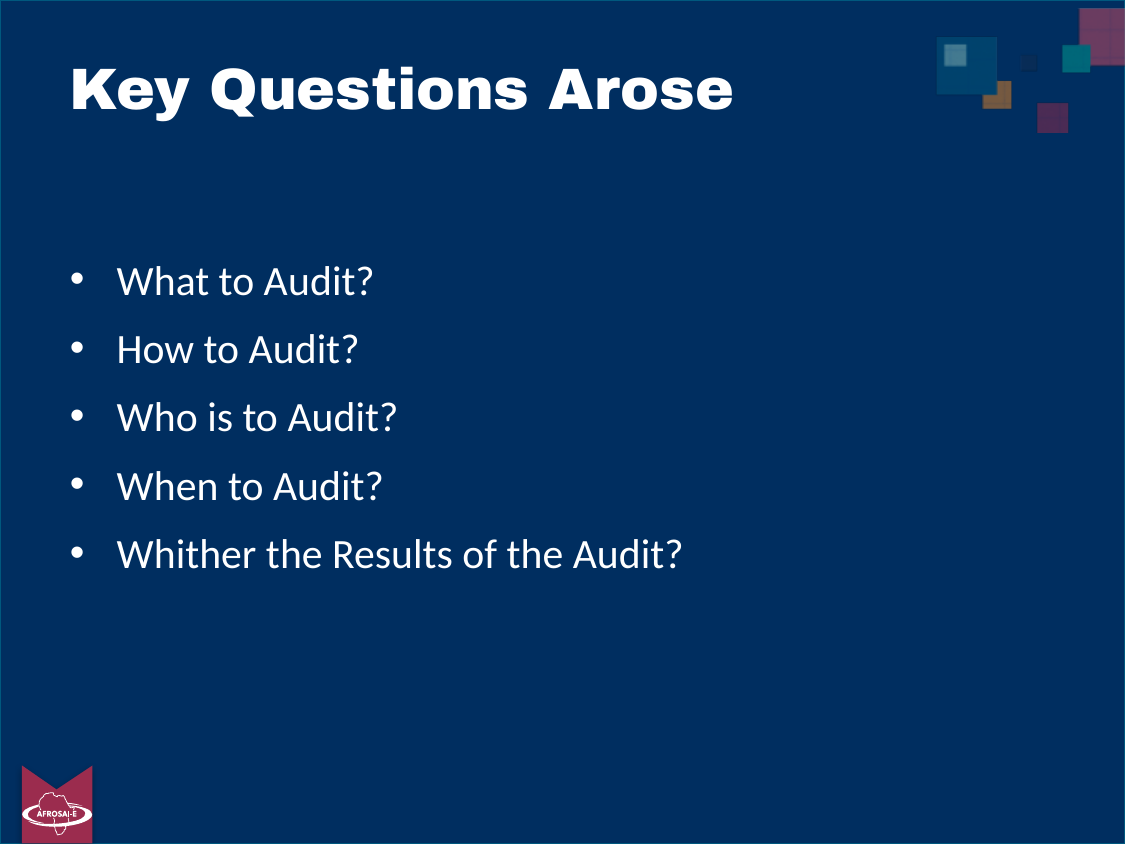

# Key Questions Arose
What to Audit?
How to Audit?
Who is to Audit?
When to Audit?
Whither the Results of the Audit?